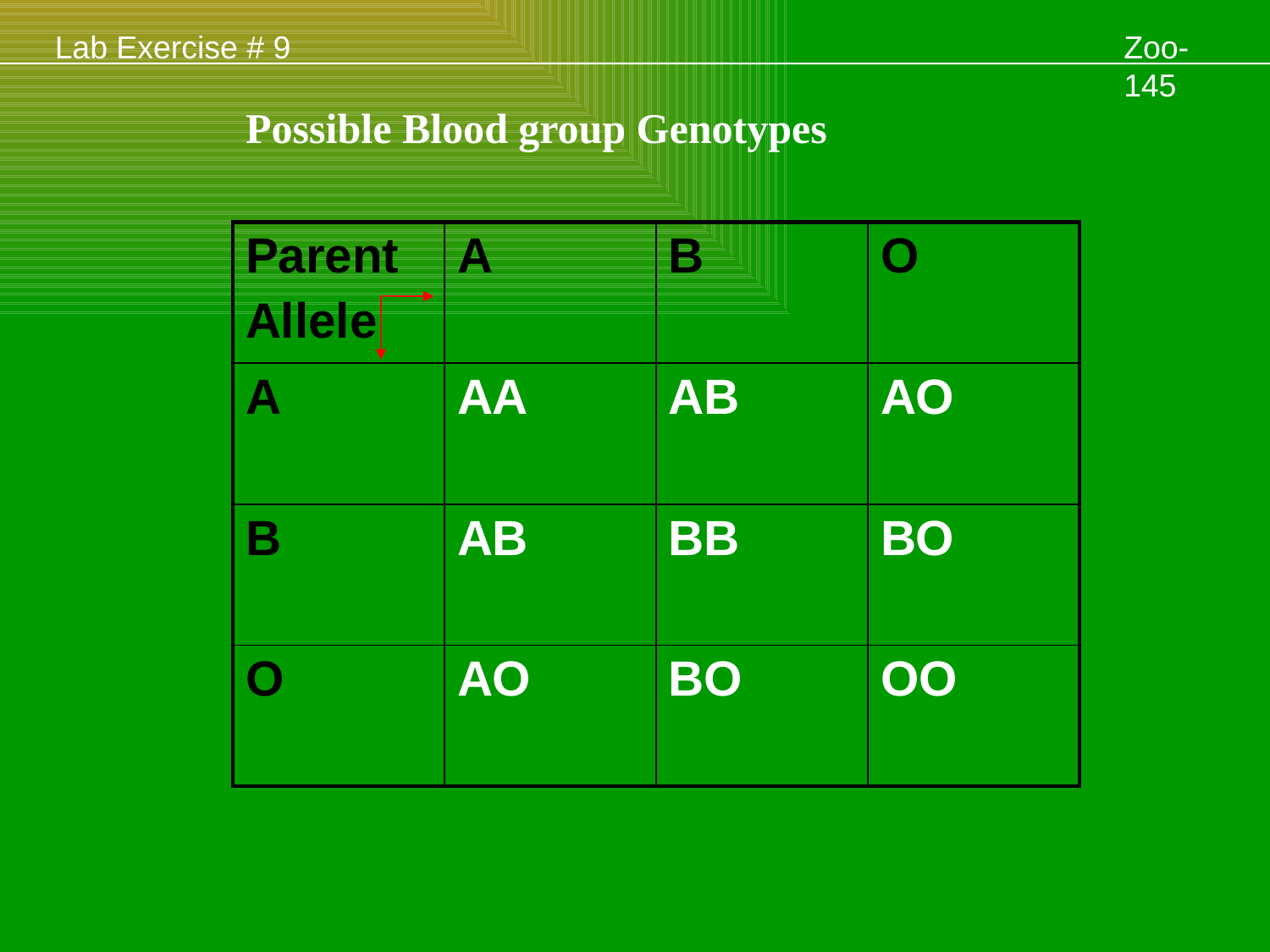

Lab Exercise # 9
Zoo- 145

Possible Blood group Genotypes
| Parent Allele | A | B | O |
| --- | --- | --- | --- |
| A | AA | AB | AO |
| B | AB | BB | BO |
| O | AO | BO | OO |